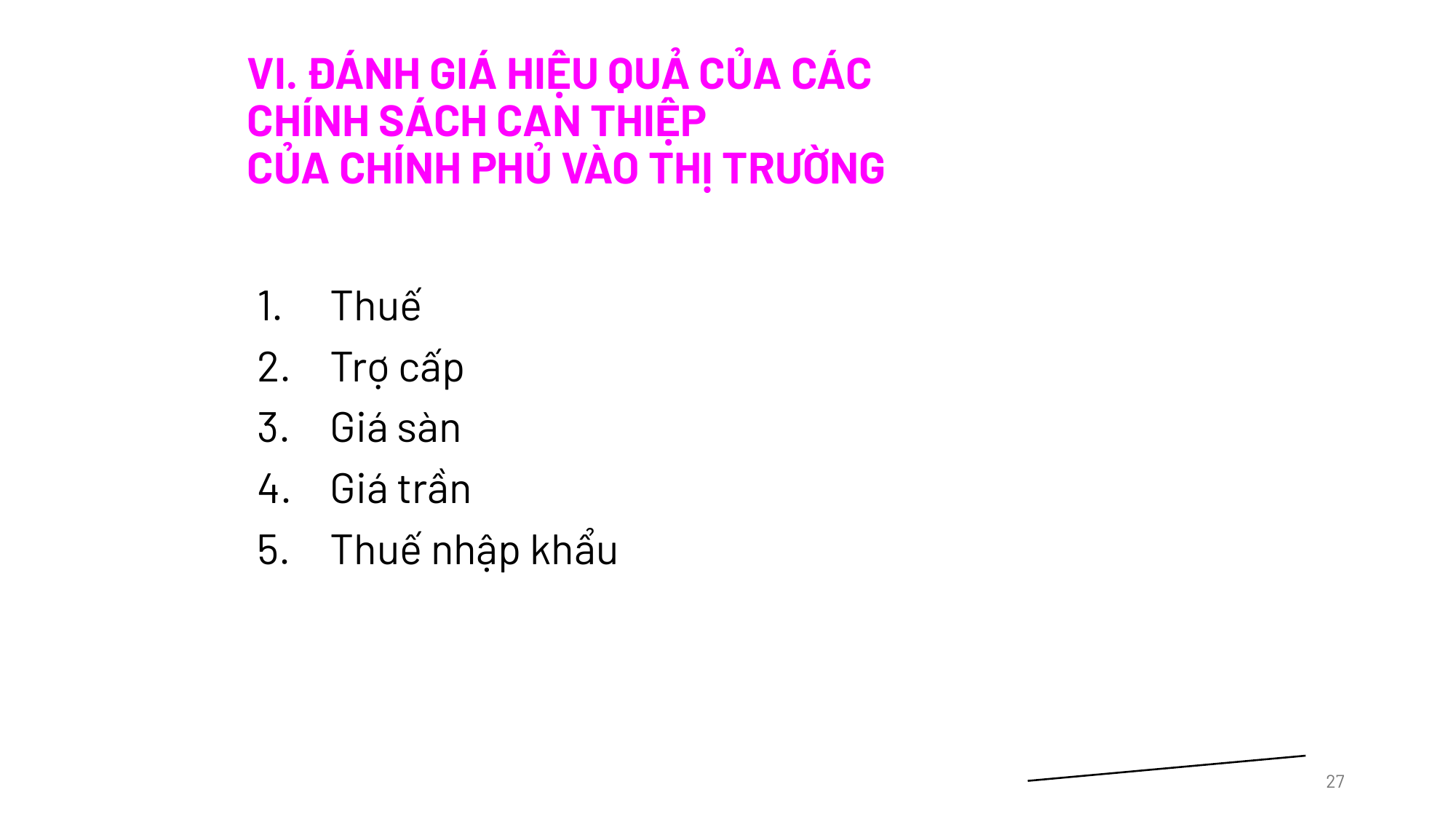

# VI. ĐÁNH GIÁ HIỆU QUẢ CỦA CÁC CHÍNH SÁCH CAN THIỆP CỦA CHÍNH PHỦ VÀO THỊ TRƯỜNG
Thuế
Trợ cấp
Giá sàn
Giá trần
Thuế nhập khẩu
27